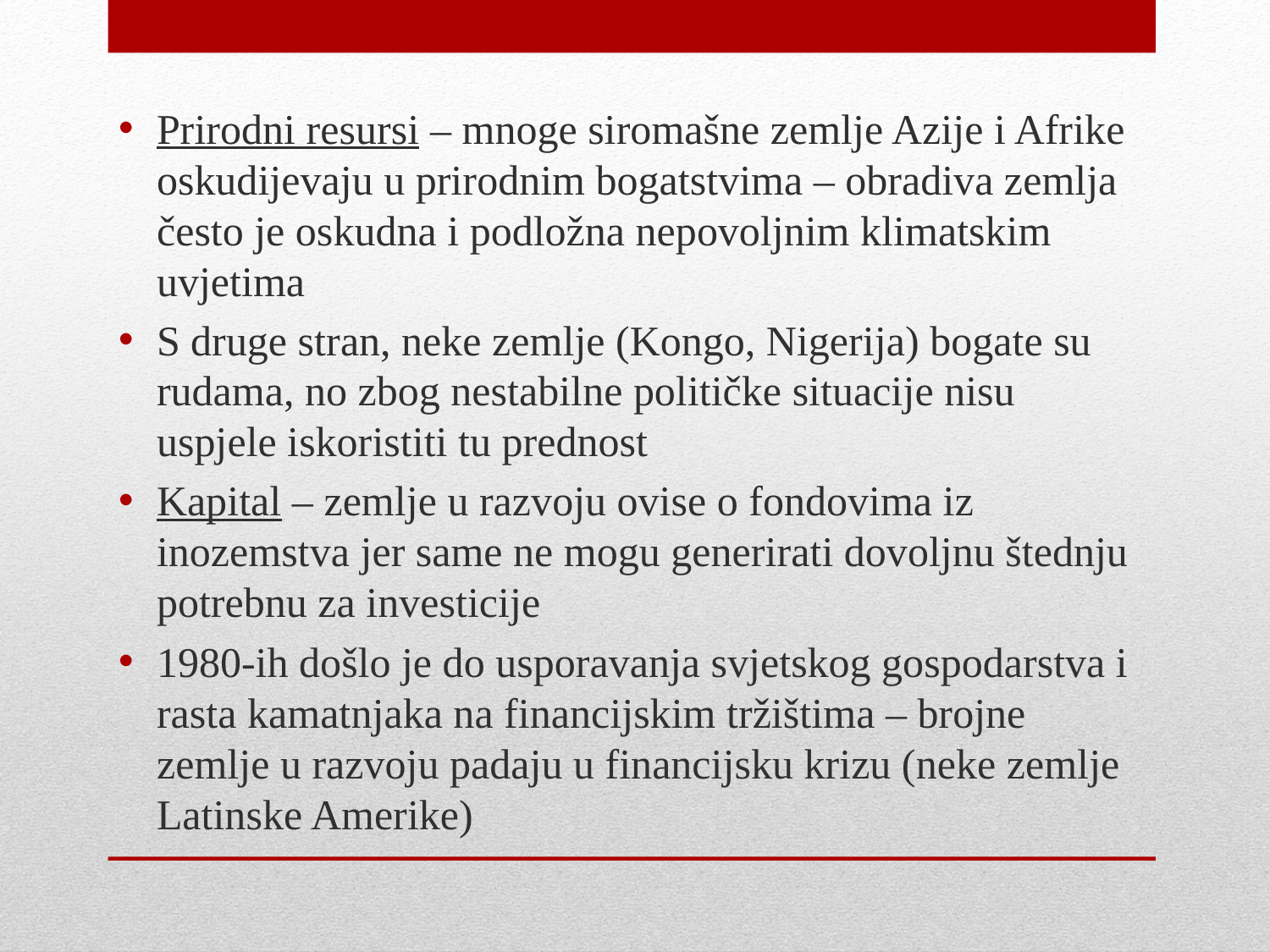

Prirodni resursi – mnoge siromašne zemlje Azije i Afrike oskudijevaju u prirodnim bogatstvima – obradiva zemlja često je oskudna i podložna nepovoljnim klimatskim uvjetima
S druge stran, neke zemlje (Kongo, Nigerija) bogate su rudama, no zbog nestabilne političke situacije nisu uspjele iskoristiti tu prednost
Kapital – zemlje u razvoju ovise o fondovima iz inozemstva jer same ne mogu generirati dovoljnu štednju potrebnu za investicije
1980-ih došlo je do usporavanja svjetskog gospodarstva i rasta kamatnjaka na financijskim tržištima – brojne zemlje u razvoju padaju u financijsku krizu (neke zemlje Latinske Amerike)